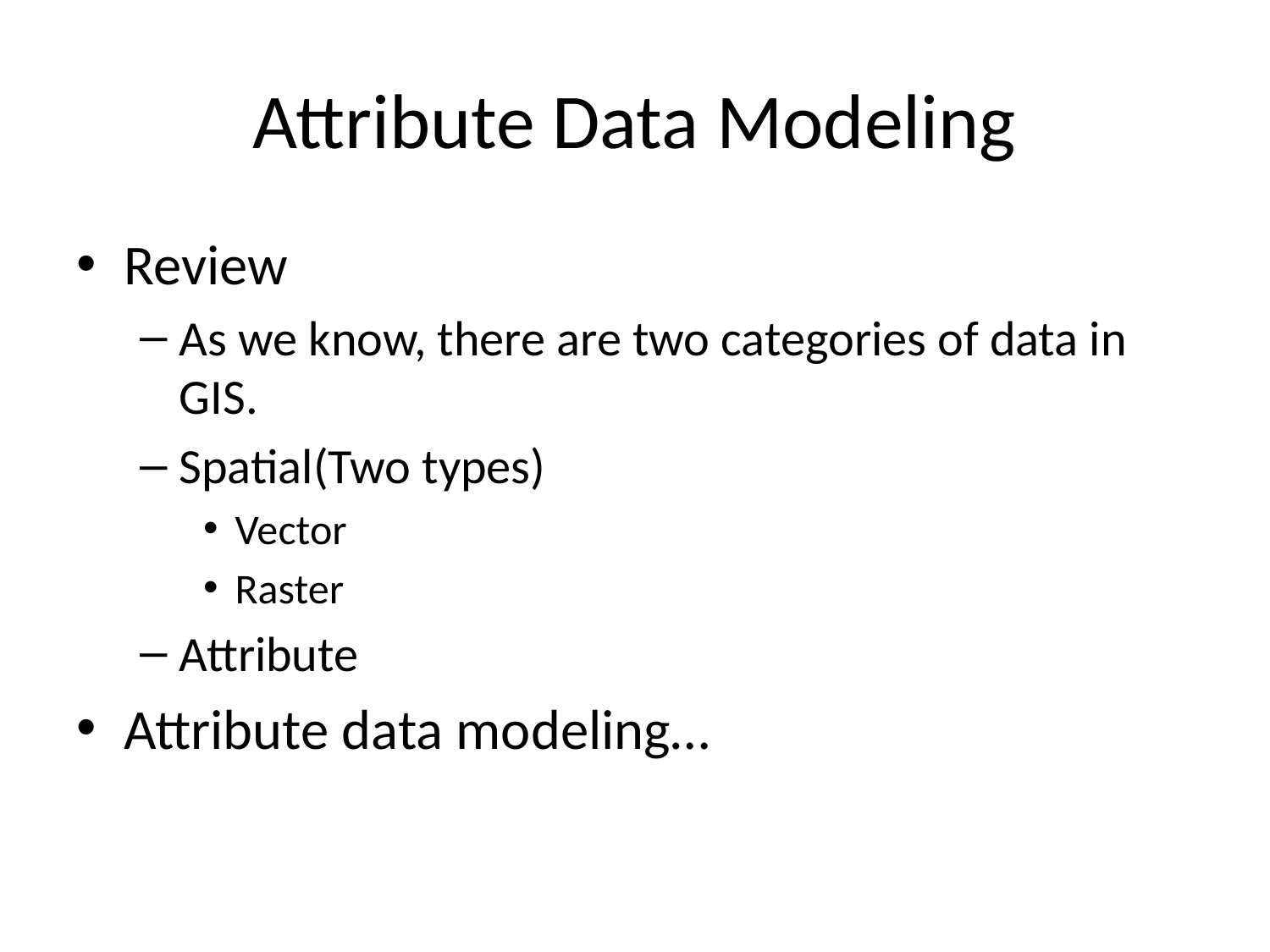

# Attribute Data Modeling
Review
As we know, there are two categories of data in GIS.
Spatial(Two types)
Vector
Raster
Attribute
Attribute data modeling…